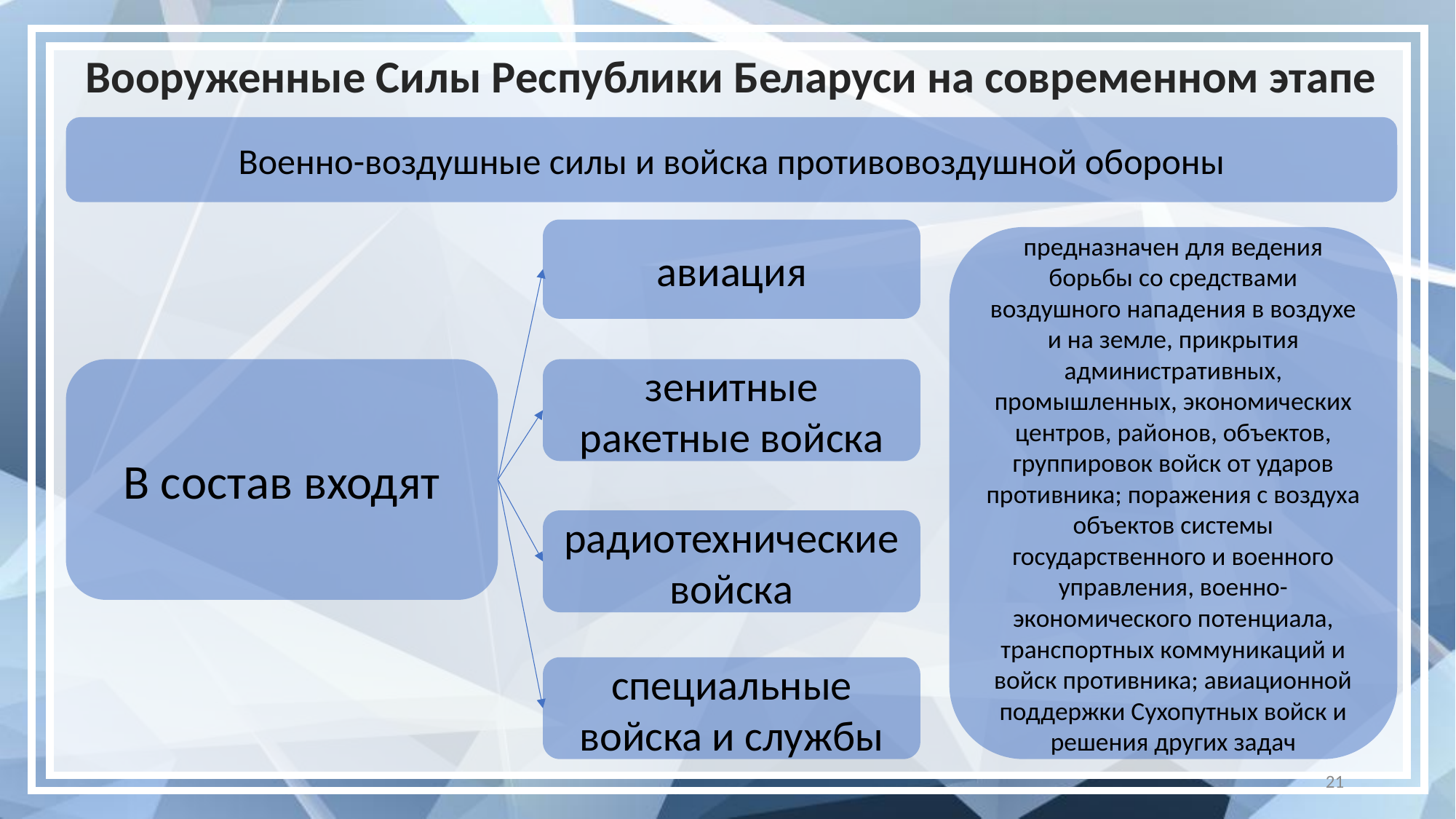

# Вооруженные Силы Республики Беларуси на современном этапе
Военно-воздушные силы и войска противовоздушной обороны
авиация
предназначен для ведения борьбы со средствами воздушного нападения в воздухе и на земле, прикрытия административных, промышленных, экономических центров, районов, объектов, группировок войск от ударов противника; поражения с воздуха объектов системы государственного и военного управления, военно-экономического потенциала, транспортных коммуникаций и войск противника; авиационной поддержки Сухопутных войск и решения других задач
В состав входят
зенитные ракетные войска
радиотехнические войска
специальные войска и службы
21